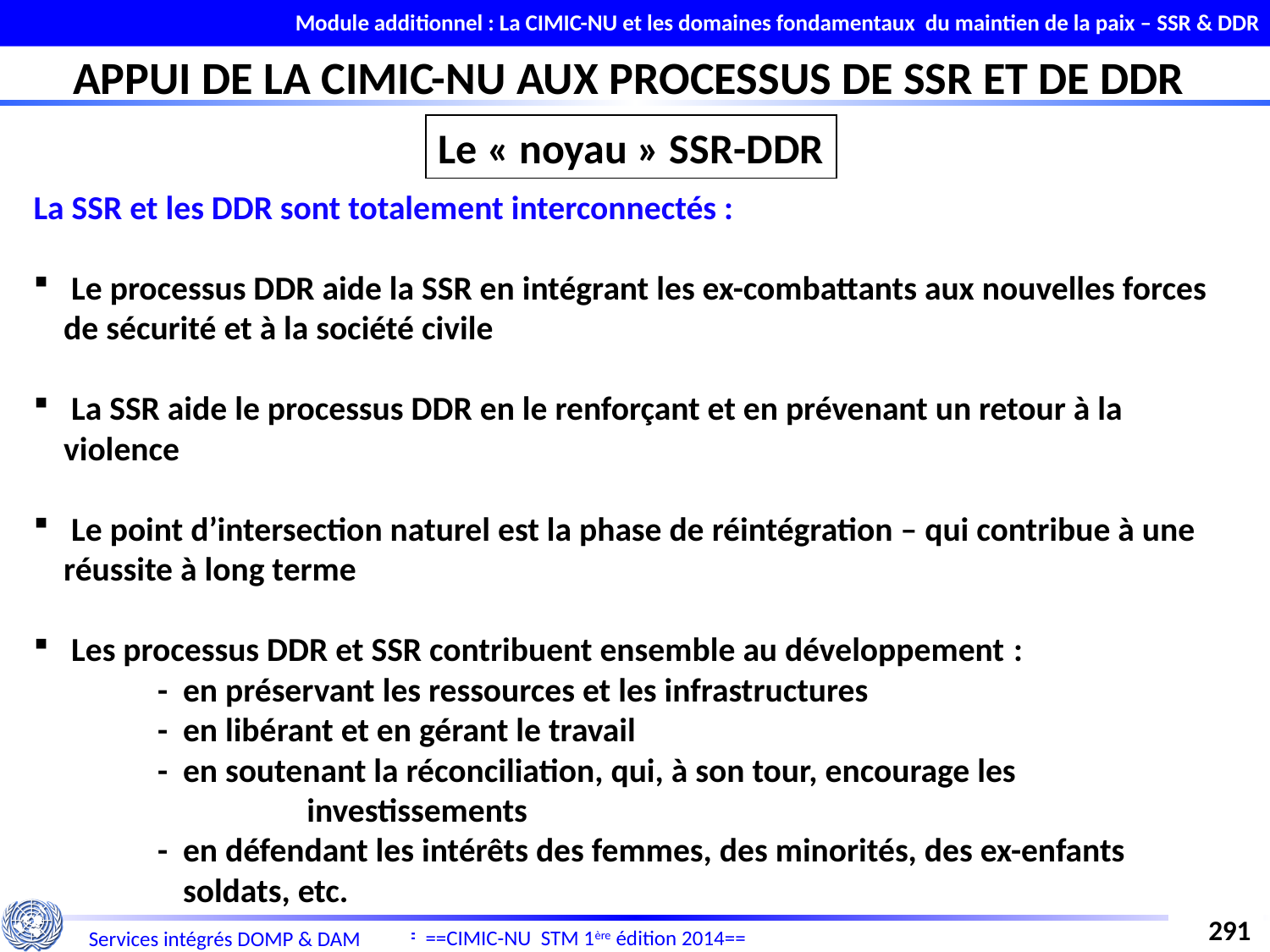

Module additionnel : La CIMIC-NU et les domaines fondamentaux  du maintien de la paix – SSR & DDR
APPUI DE LA CIMIC-NU AUX PROCESSUS DE SSR ET DE DDR
Le « noyau » SSR-DDR
La SSR et les DDR sont totalement interconnectés :

 Le processus DDR aide la SSR en intégrant les ex-combattants aux nouvelles forces de sécurité et à la société civile
 La SSR aide le processus DDR en le renforçant et en prévenant un retour à la violence
 Le point d’intersection naturel est la phase de réintégration – qui contribue à une réussite à long terme

 Les processus DDR et SSR contribuent ensemble au développement :
-  en préservant les ressources et les infrastructures
-  en libérant et en gérant le travail
-  en soutenant la réconciliation, qui, à son tour, encourage les
	investissements
-  en défendant les intérêts des femmes, des minorités, des ex-enfants soldats, etc.
291
291
==CIMIC-NU  STM 1ère édition 2014==
Services intégrés DOMP & DAM